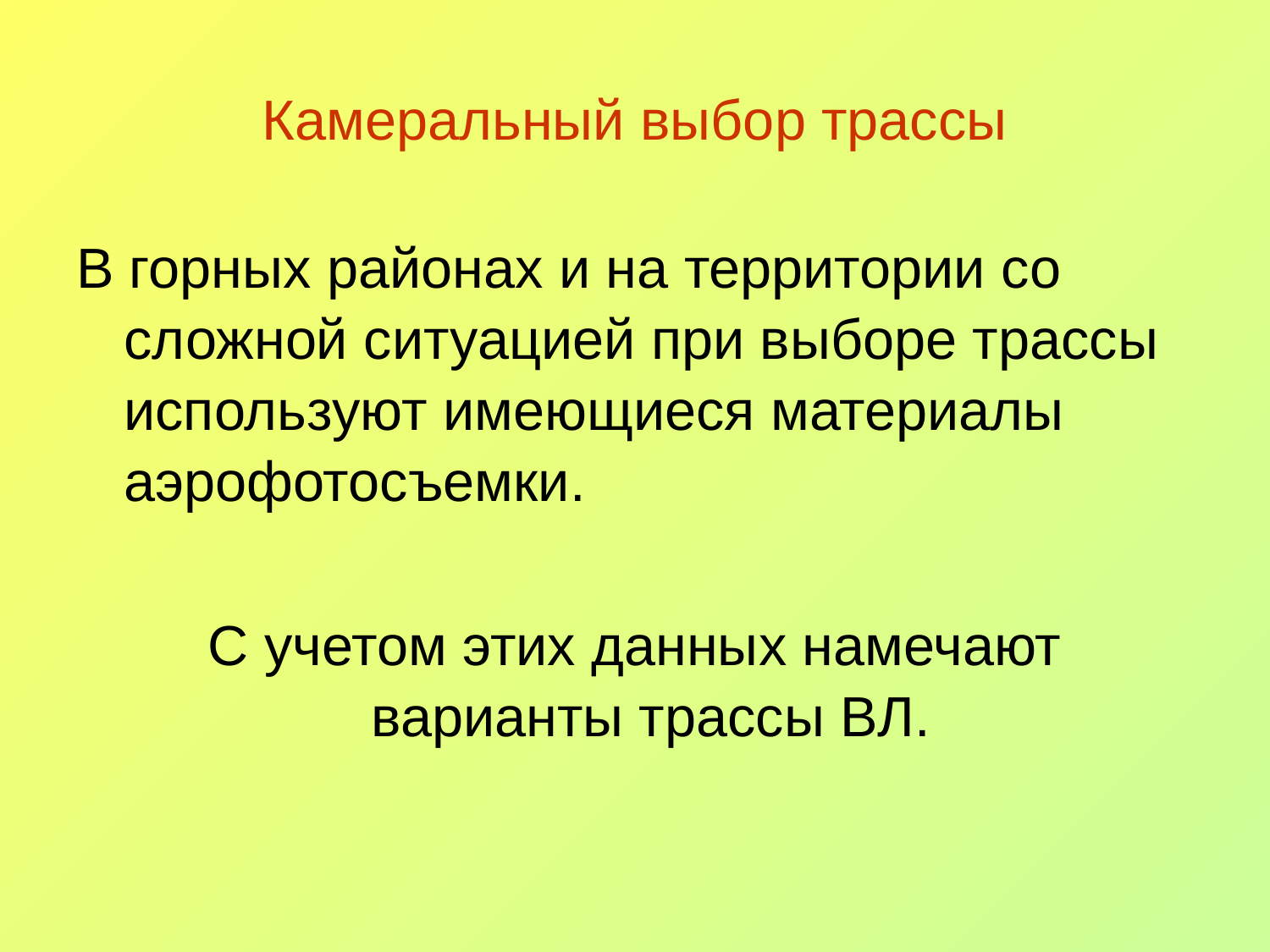

# Камеральный выбор трассы
В горных районах и на территории со сложной ситуацией при выборе трассы используют имеющиеся материалы аэрофотосъемки.

С учетом этих данных намечают варианты трассы ВЛ.